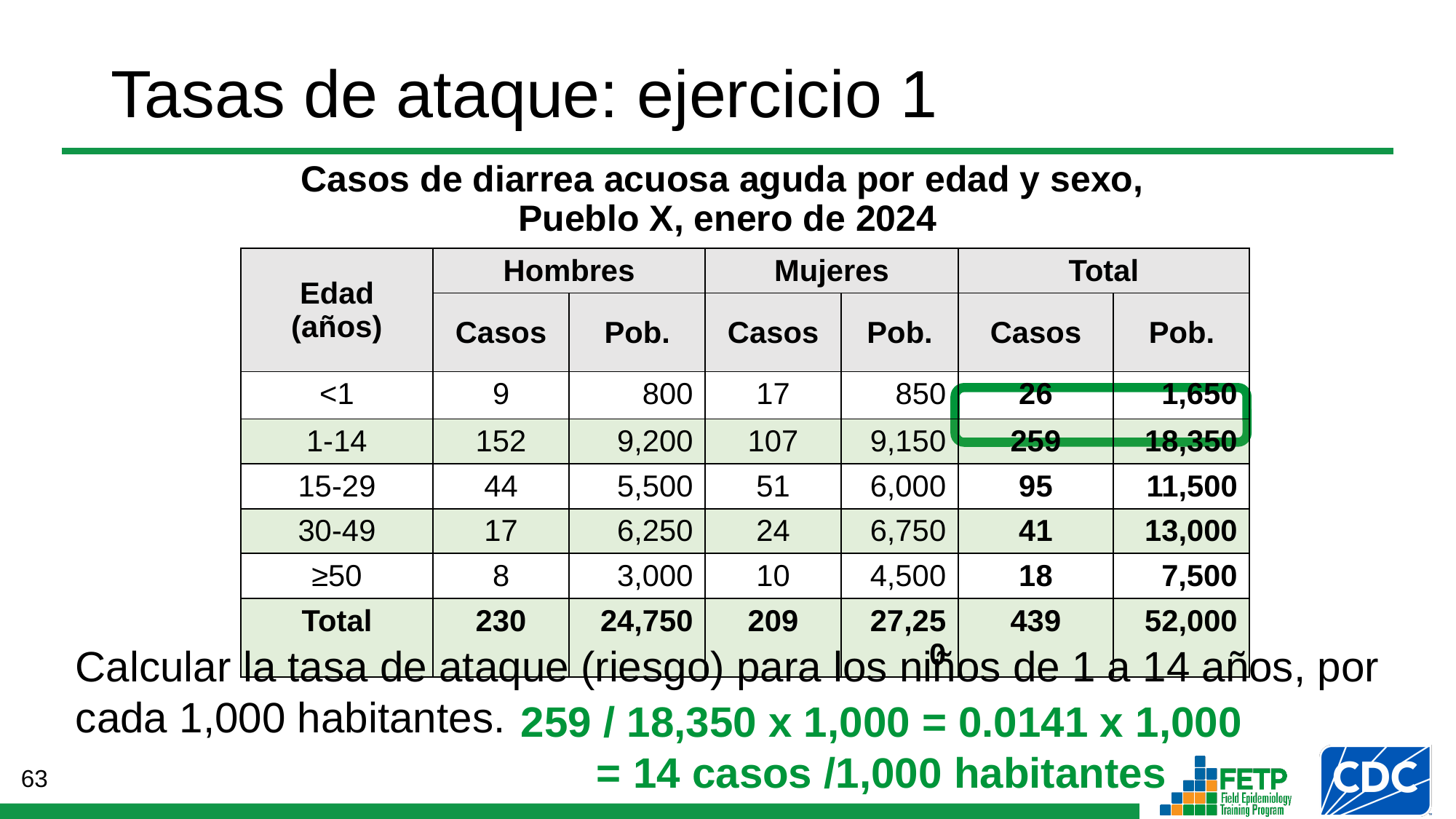

# Tasas de ataque: ejercicio 1
Casos de diarrea acuosa aguda por edad y sexo,
Pueblo X, enero de 2024

| Edad (años) | Hombres |  | Mujeres |  | Total |  |
| --- | --- | --- | --- | --- | --- | --- |
|  | Casos | Pob. | Casos | Pob. | Casos | Pob. |
| <1 | 9 | 800 | 17 | 850 | 26 | 1,650 |
| 1-14 | 152 | 9,200 | 107 | 9,150 | 259 | 18,350 |
| 15-29 | 44 | 5,500 | 51 | 6,000 | 95 | 11,500 |
| 30-49 | 17 | 6,250 | 24 | 6,750 | 41 | 13,000 |
| ≥50 | 8 | 3,000 | 10 | 4,500 | 18 | 7,500 |
| Total | 230 | 24,750 | 209 | 27,250 | 439 | 52,000 |

Calcular la tasa de ataque (riesgo) para los niños de 1 a 14 años, por cada 1,000 habitantes.

259 / 18,350 x 1,000 = 0.0141 x 1,000
= 14 casos /1,000 habitantes